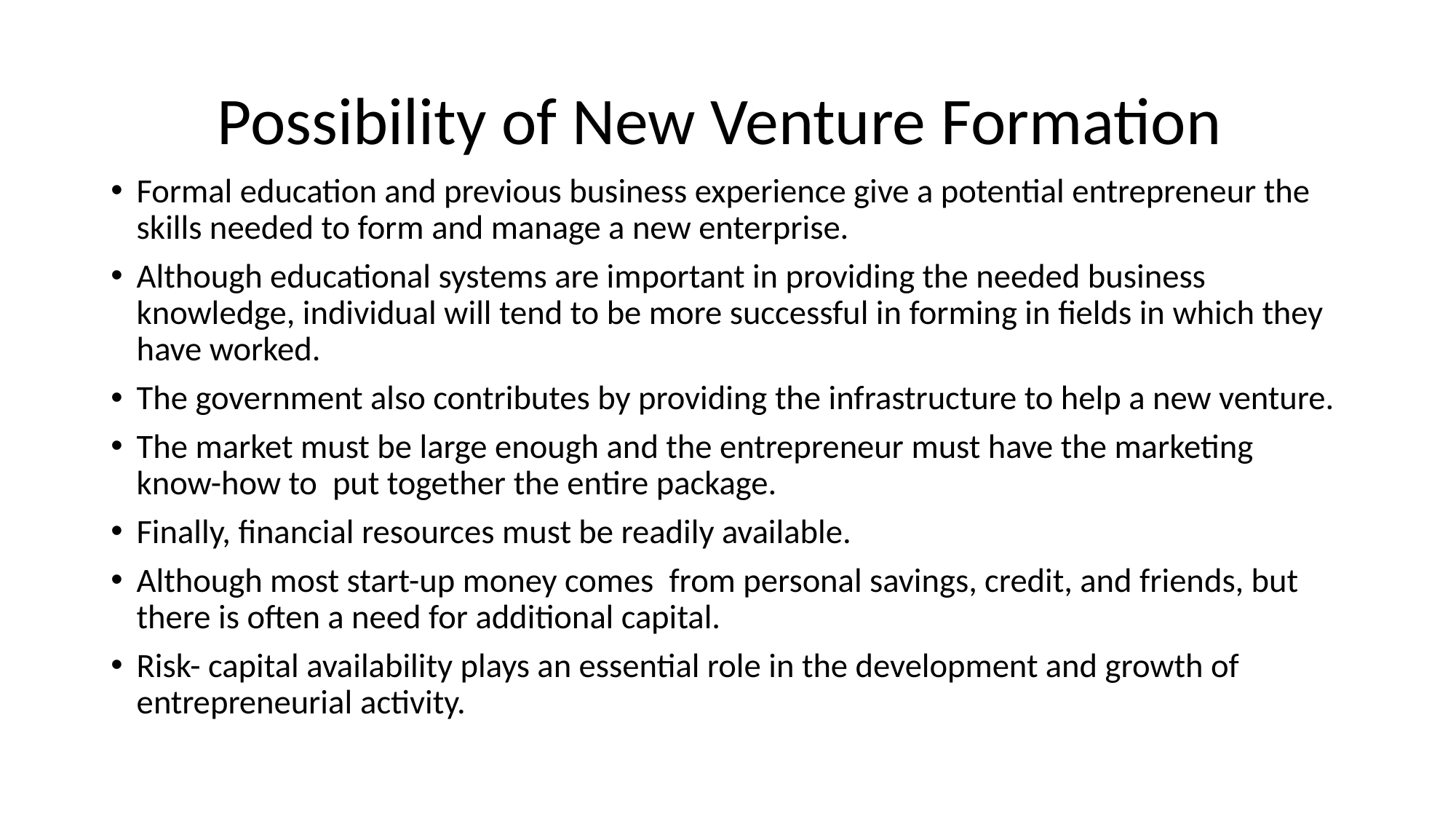

# Possibility of New Venture Formation
Formal education and previous business experience give a potential entrepreneur the skills needed to form and manage a new enterprise.
Although educational systems are important in providing the needed business knowledge, individual will tend to be more successful in forming in fields in which they have worked.
The government also contributes by providing the infrastructure to help a new venture.
The market must be large enough and the entrepreneur must have the marketing know-how to  put together the entire package.
Finally, financial resources must be readily available.
Although most start-up money comes  from personal savings, credit, and friends, but there is often a need for additional capital.
Risk- capital availability plays an essential role in the development and growth of entrepreneurial activity.